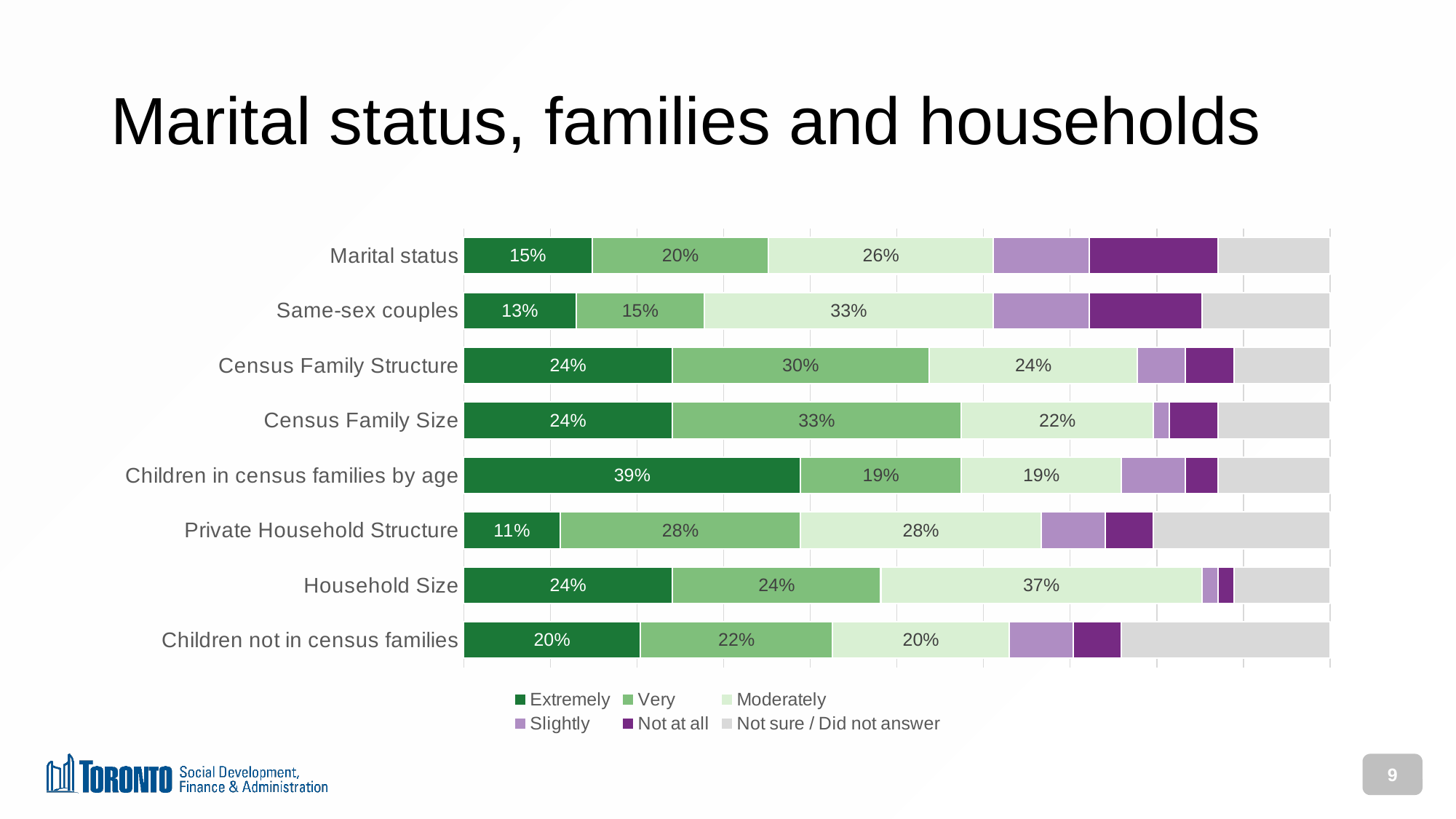

# Marital status, families and households

### Chart

| Category | Extremely | Very | Moderately | Slightly | Not at all | Not sure / Did not answer |
|---|---|---|---|---|---|---|
| Marital status | 8.0 | 11.0 | 14.0 | 6.0 | 8.0 | 7.0 |
| Same-sex couples | 7.0 | 8.0 | 18.0 | 6.0 | 7.0 | 8.0 |
| Census Family Structure | 13.0 | 16.0 | 13.0 | 3.0 | 3.0 | 6.0 |
| Census Family Size | 13.0 | 18.0 | 12.0 | 1.0 | 3.0 | 7.0 |
| Children in census families by age | 21.0 | 10.0 | 10.0 | 4.0 | 2.0 | 7.0 |
| Private Household Structure | 6.0 | 15.0 | 15.0 | 4.0 | 3.0 | 11.0 |
| Household Size | 13.0 | 13.0 | 20.0 | 1.0 | 1.0 | 6.0 |
| Children not in census families | 11.0 | 12.0 | 11.0 | 4.0 | 3.0 | 13.0 |
9